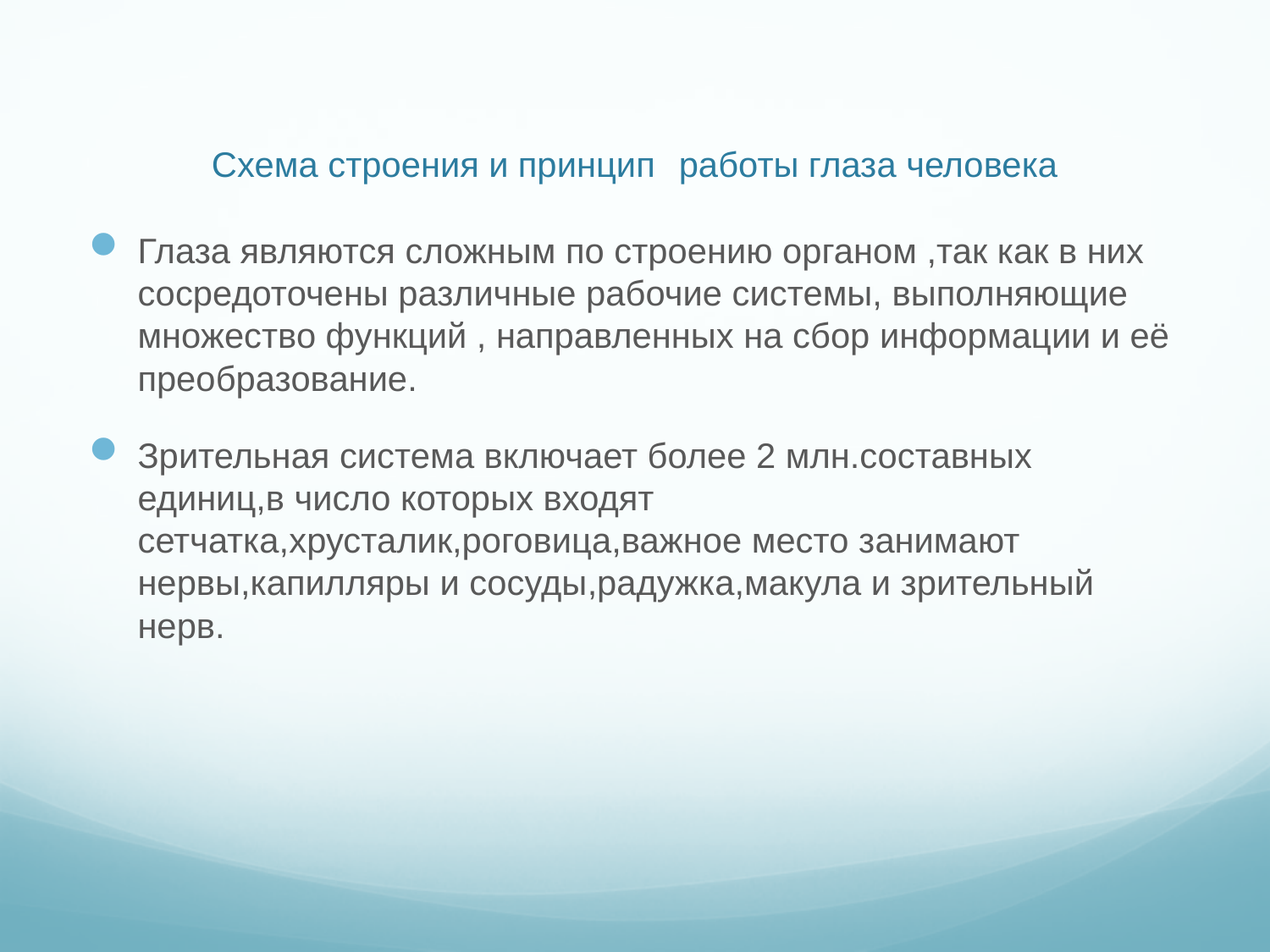

# Схема строения и принцип работы глаза человека
Глаза являются сложным по строению органом ,так как в них сосредоточены различные рабочие системы, выполняющие множество функций , направленных на сбор информации и её преобразование.
Зрительная система включает более 2 млн.составных единиц,в число которых входят сетчатка,хрусталик,роговица,важное место занимают нервы,капилляры и сосуды,радужка,макула и зрительный нерв.